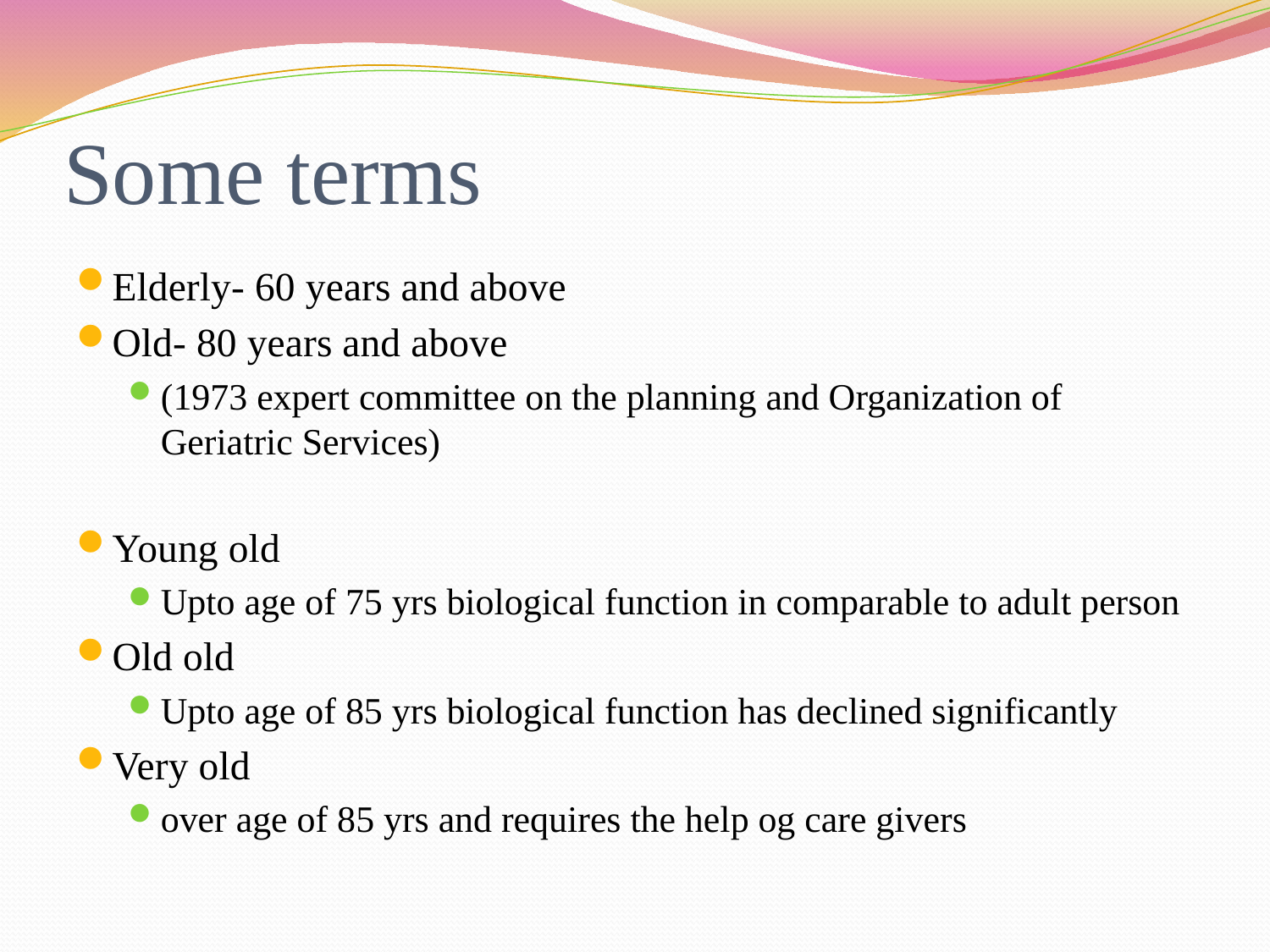

# Some terms
Elderly- 60 years and above
Old- 80 years and above
(1973 expert committee on the planning and Organization of Geriatric Services)

Young old
Upto age of 75 yrs biological function in comparable to adult person
Old old
Upto age of 85 yrs biological function has declined significantly
Very old
over age of 85 yrs and requires the help og care givers